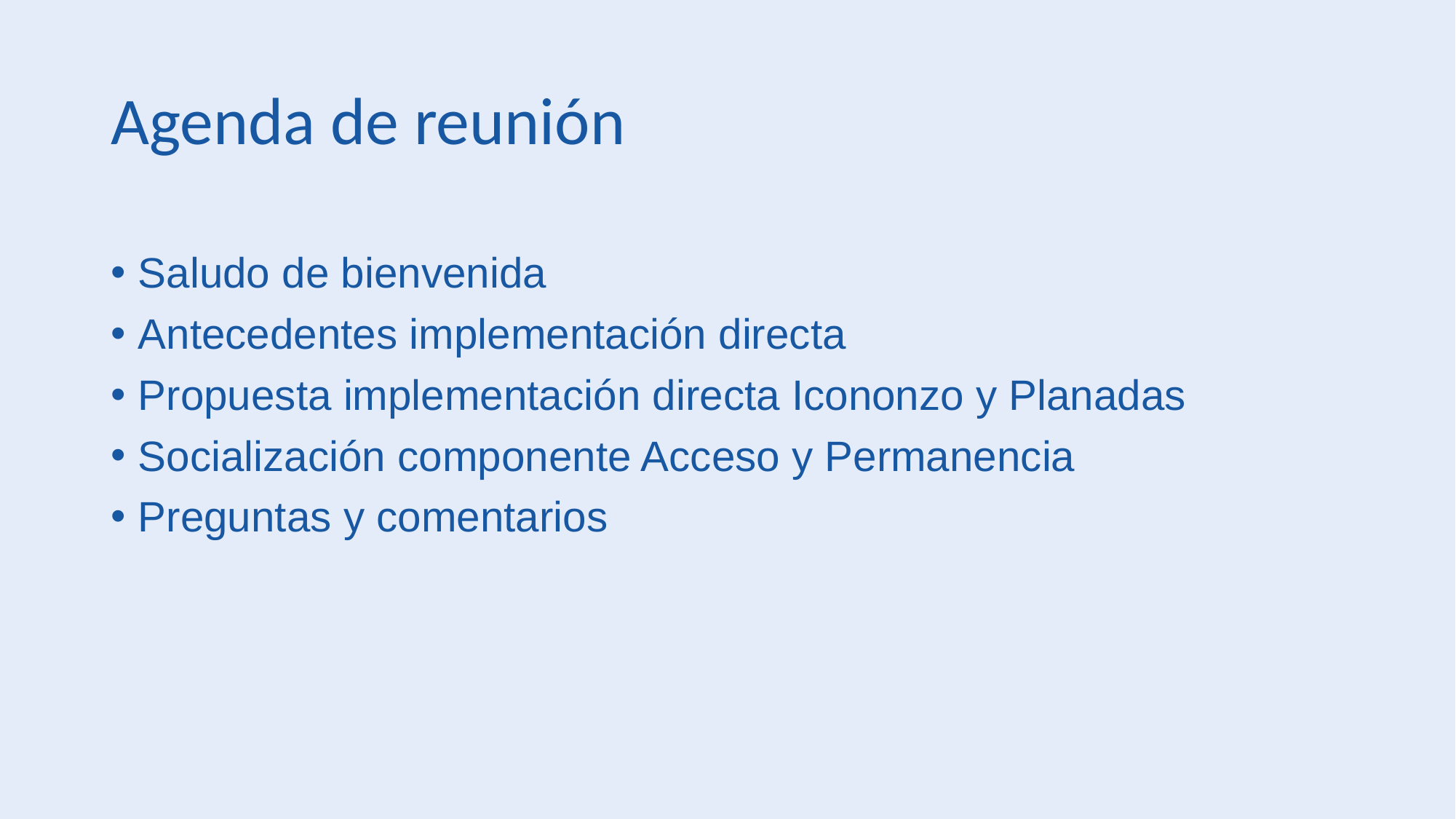

# Agenda de reunión
Saludo de bienvenida
Antecedentes implementación directa
Propuesta implementación directa Icononzo y Planadas
Socialización componente Acceso y Permanencia
Preguntas y comentarios